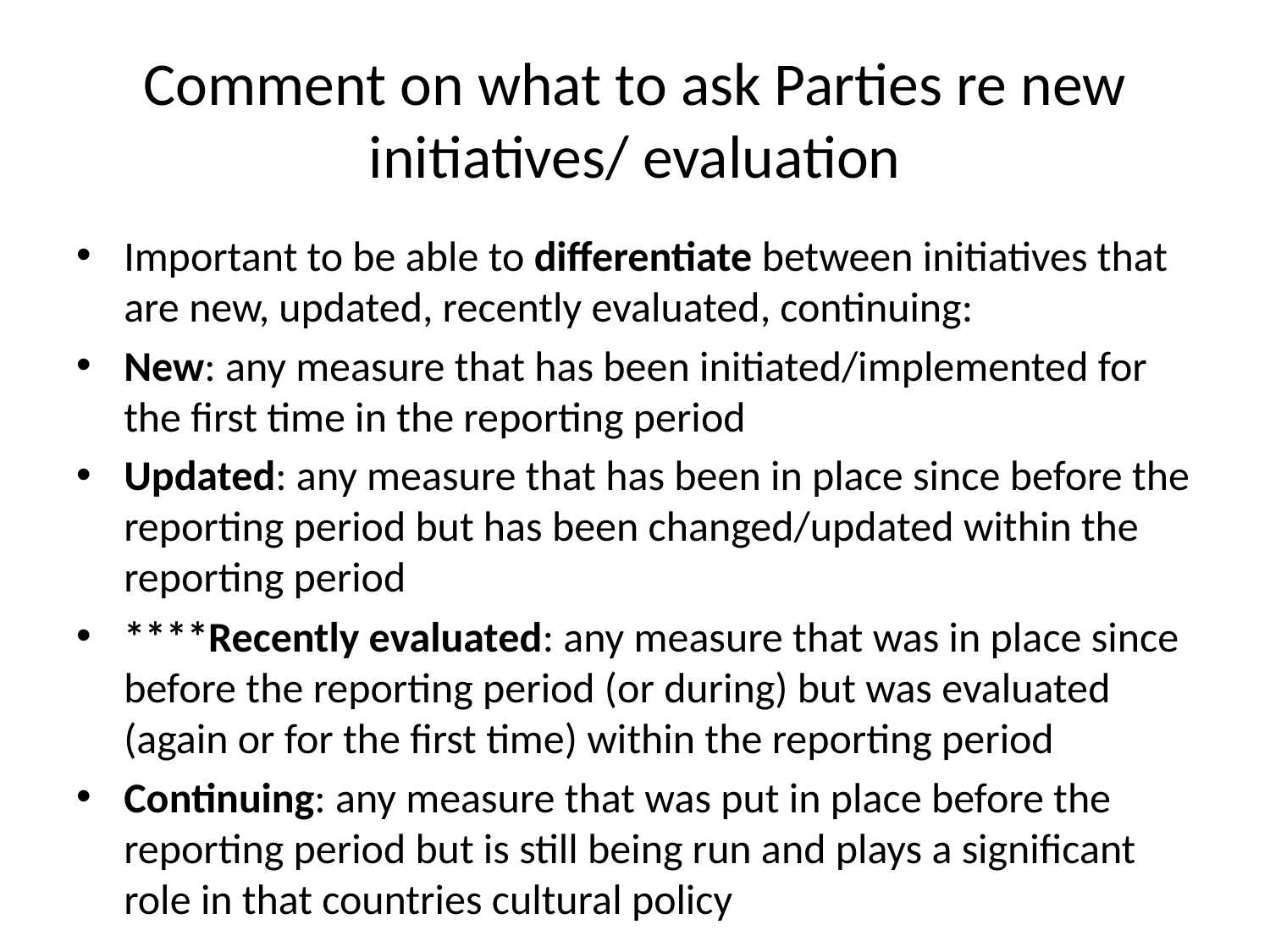

# Comment on what to ask Parties re new initiatives/ evaluation
Important to be able to differentiate between initiatives that are new, updated, recently evaluated, continuing:
New: any measure that has been initiated/implemented for the first time in the reporting period
Updated: any measure that has been in place since before the reporting period but has been changed/updated within the reporting period
****Recently evaluated: any measure that was in place since before the reporting period (or during) but was evaluated (again or for the first time) within the reporting period
Continuing: any measure that was put in place before the reporting period but is still being run and plays a significant role in that countries cultural policy